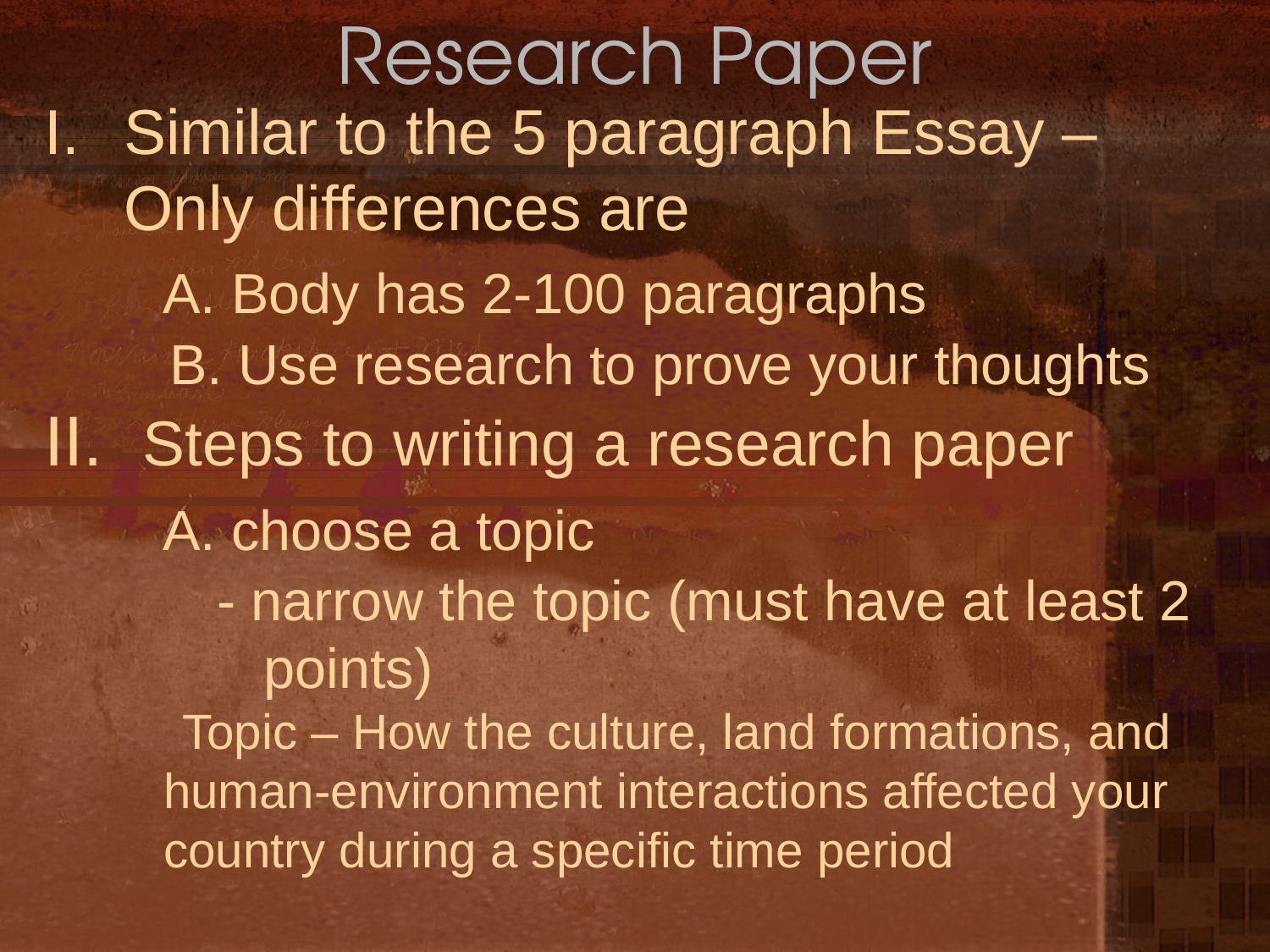

# Research Paper
Similar to the 5 paragraph Essay – Only differences are
      A. Body has 2-100 paragraphs
        B. Use research to prove your thoughts
II.  Steps to writing a research paper
      A. choose a topic
           - narrow the topic (must have at least 2
              points)
          Topic – How the culture, land formations, and human-environment interactions affected your country during a specific time period